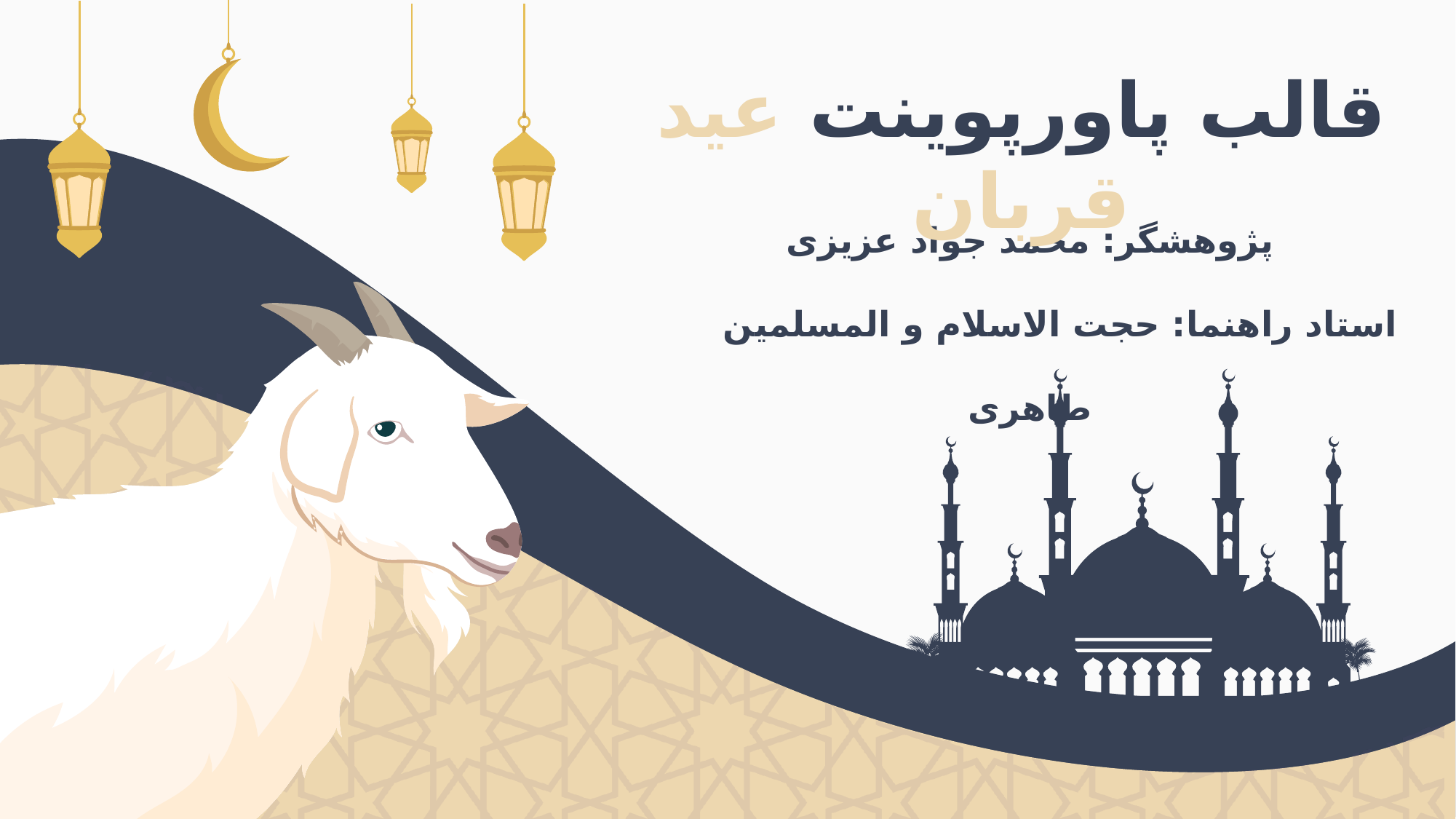

قالب پاورپوینت عید قربان
پژوهشگر: محمد جواد عزیزی
     استاد راهنما: حجت الاسلام و المسلمین طاهری